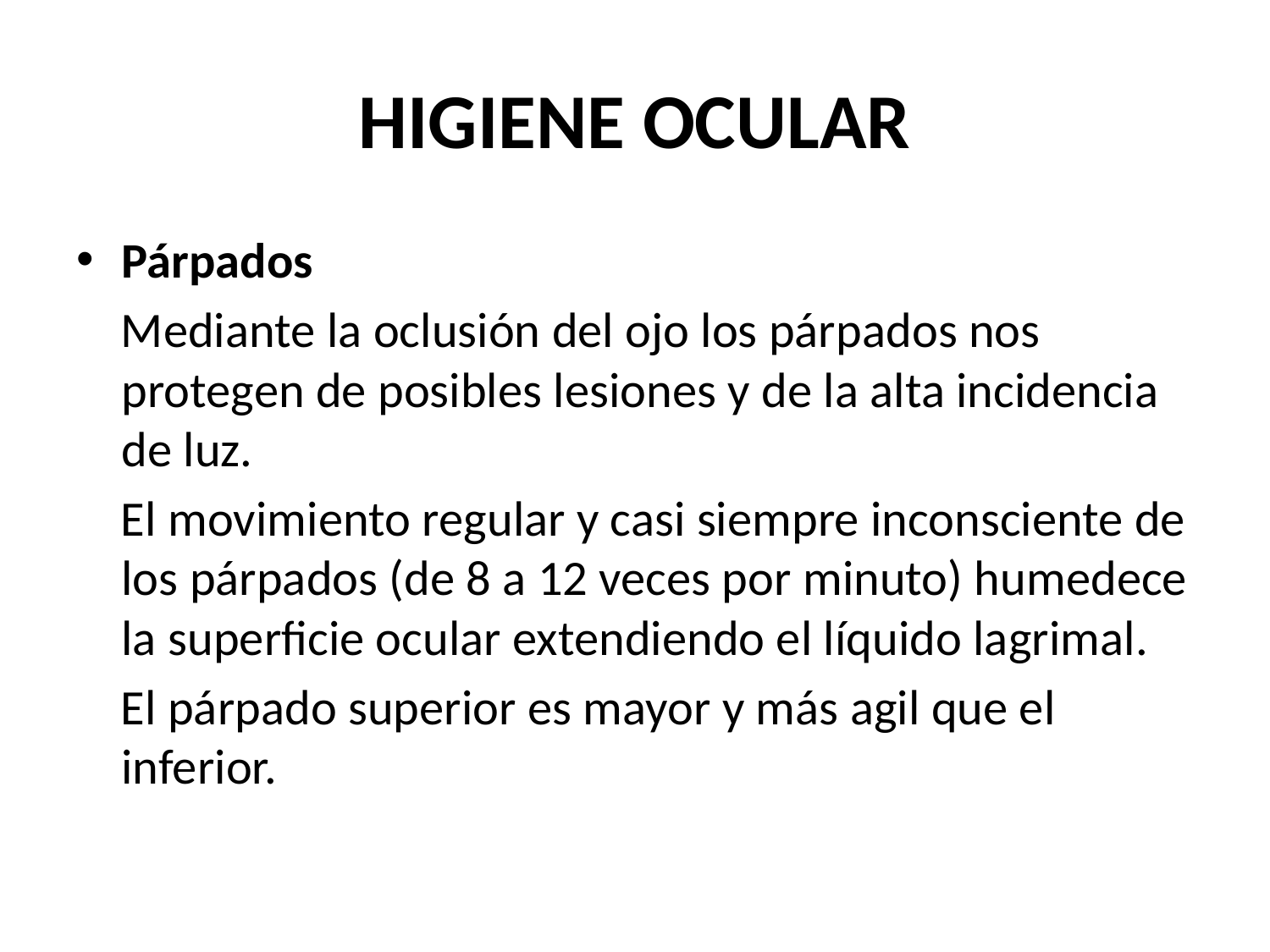

# HIGIENE OCULAR
Párpados
    Mediante la oclusión del ojo los párpados nos protegen de posibles lesiones y de la alta incidencia de luz.
    El movimiento regular y casi siempre inconsciente de los párpados (de 8 a 12 veces por minuto) humedece la superficie ocular extendiendo el líquido lagrimal.
    El párpado superior es mayor y más agil que el inferior.